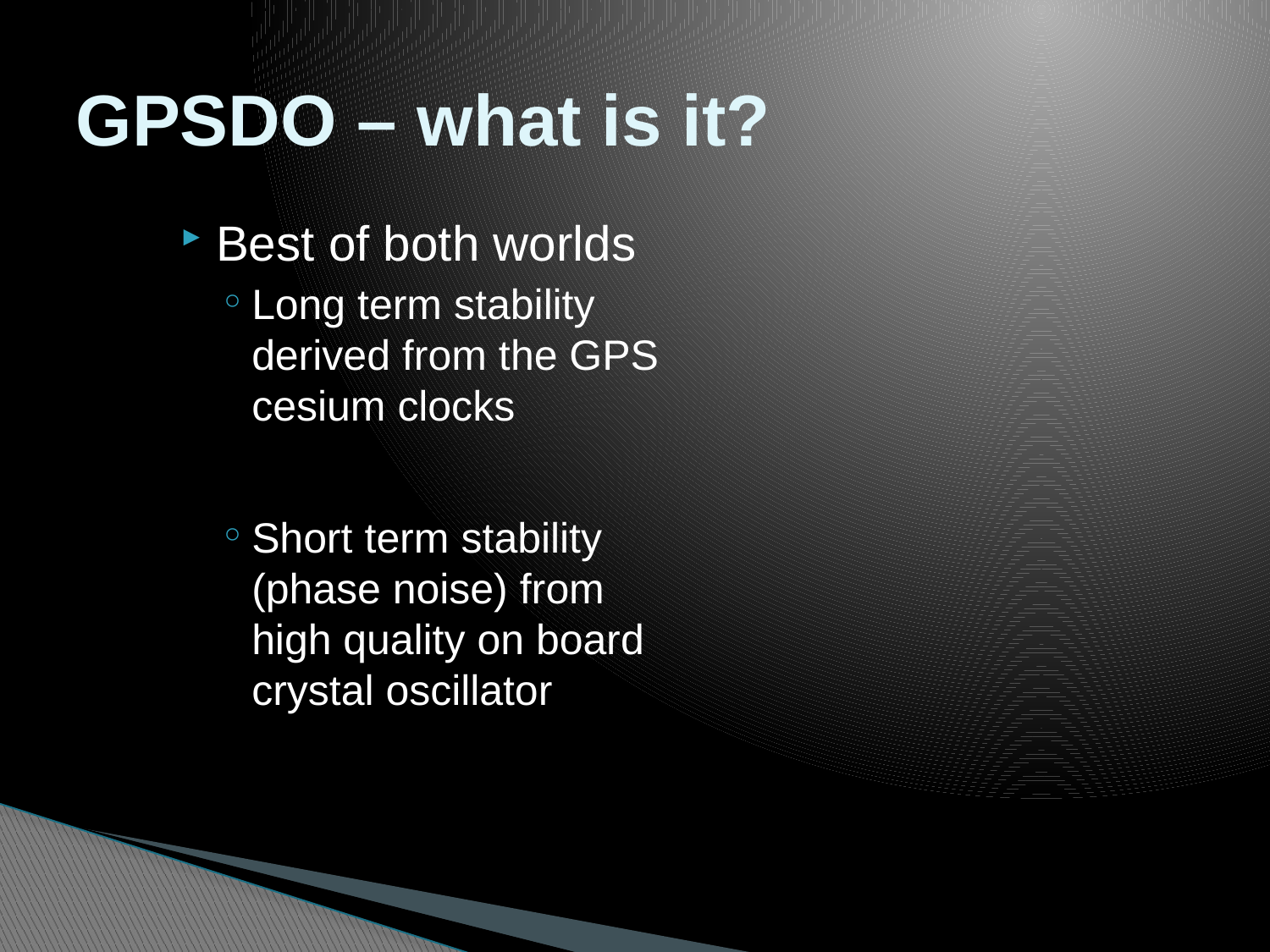

# GPSDO – what is it?
Best of both worlds
Long term stability derived from the GPS cesium clocks

Short term stability (phase noise) from  high quality on board crystal oscillator